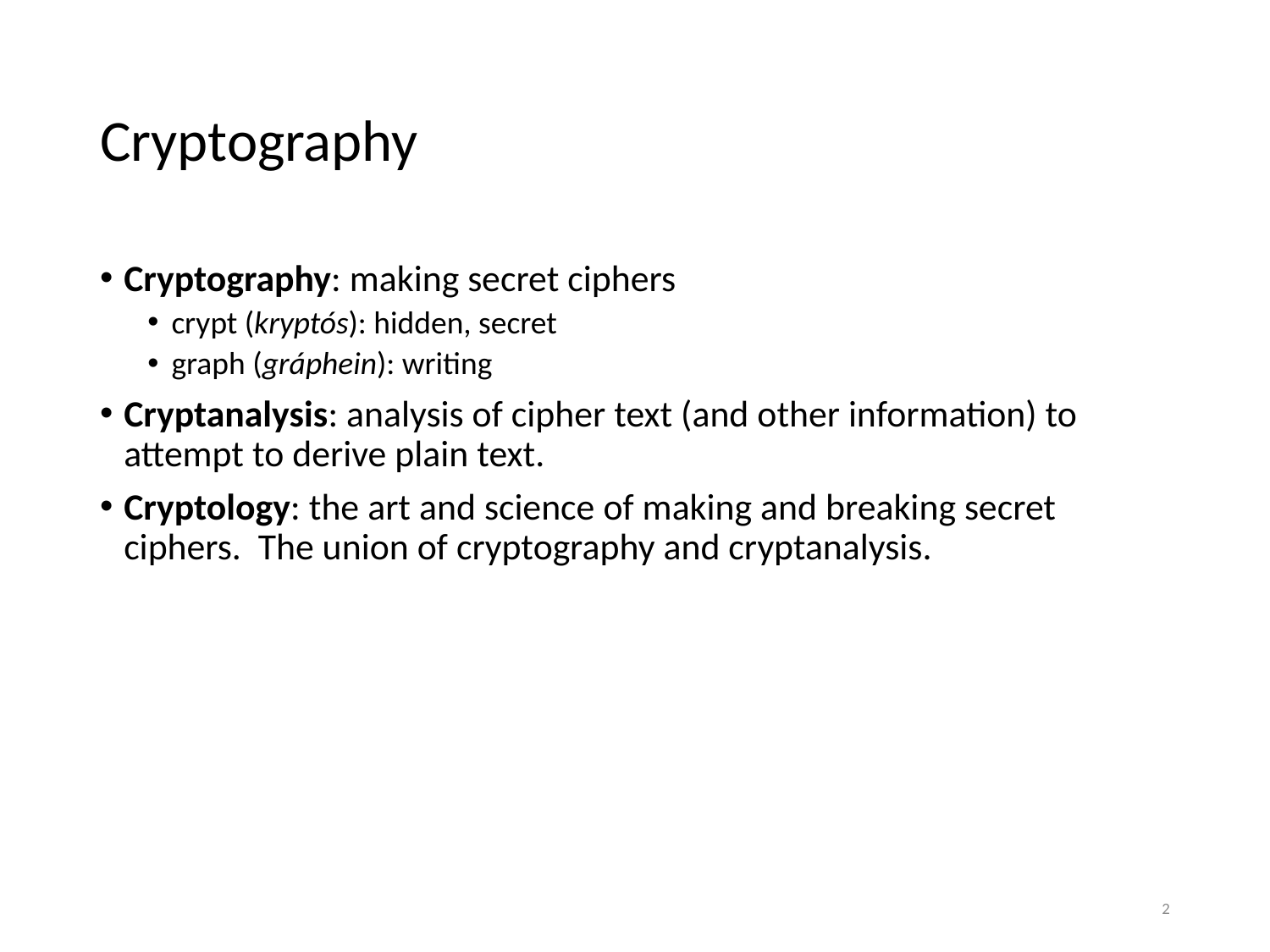

# Cryptography
Cryptography: making secret ciphers
crypt (kryptós): hidden, secret
graph (gráphein): writing
Cryptanalysis: analysis of cipher text (and other information) to attempt to derive plain text.
Cryptology: the art and science of making and breaking secret ciphers.  The union of cryptography and cryptanalysis.

2